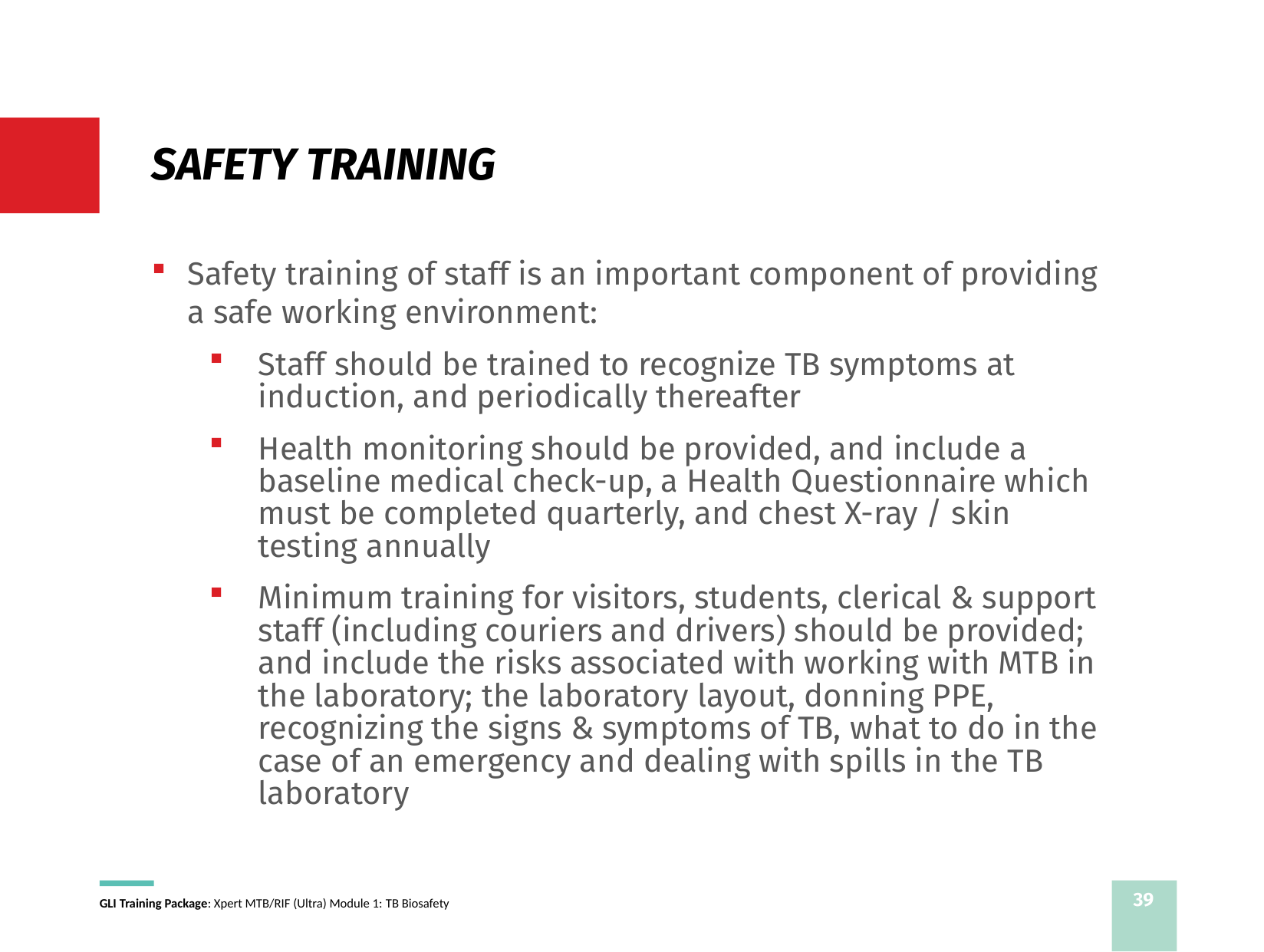

# SAFETY TRAINING
Safety training of staff is an important component of providing a safe working environment:
Staff should be trained to recognize TB symptoms at induction, and periodically thereafter
Health monitoring should be provided, and include a baseline medical check-up, a Health Questionnaire which must be completed quarterly, and chest X-ray / skin testing annually
Minimum training for visitors, students, clerical & support staff (including couriers and drivers) should be provided; and include the risks associated with working with MTB in the laboratory; the laboratory layout, donning PPE, recognizing the signs & symptoms of TB, what to do in the case of an emergency and dealing with spills in the TB laboratory